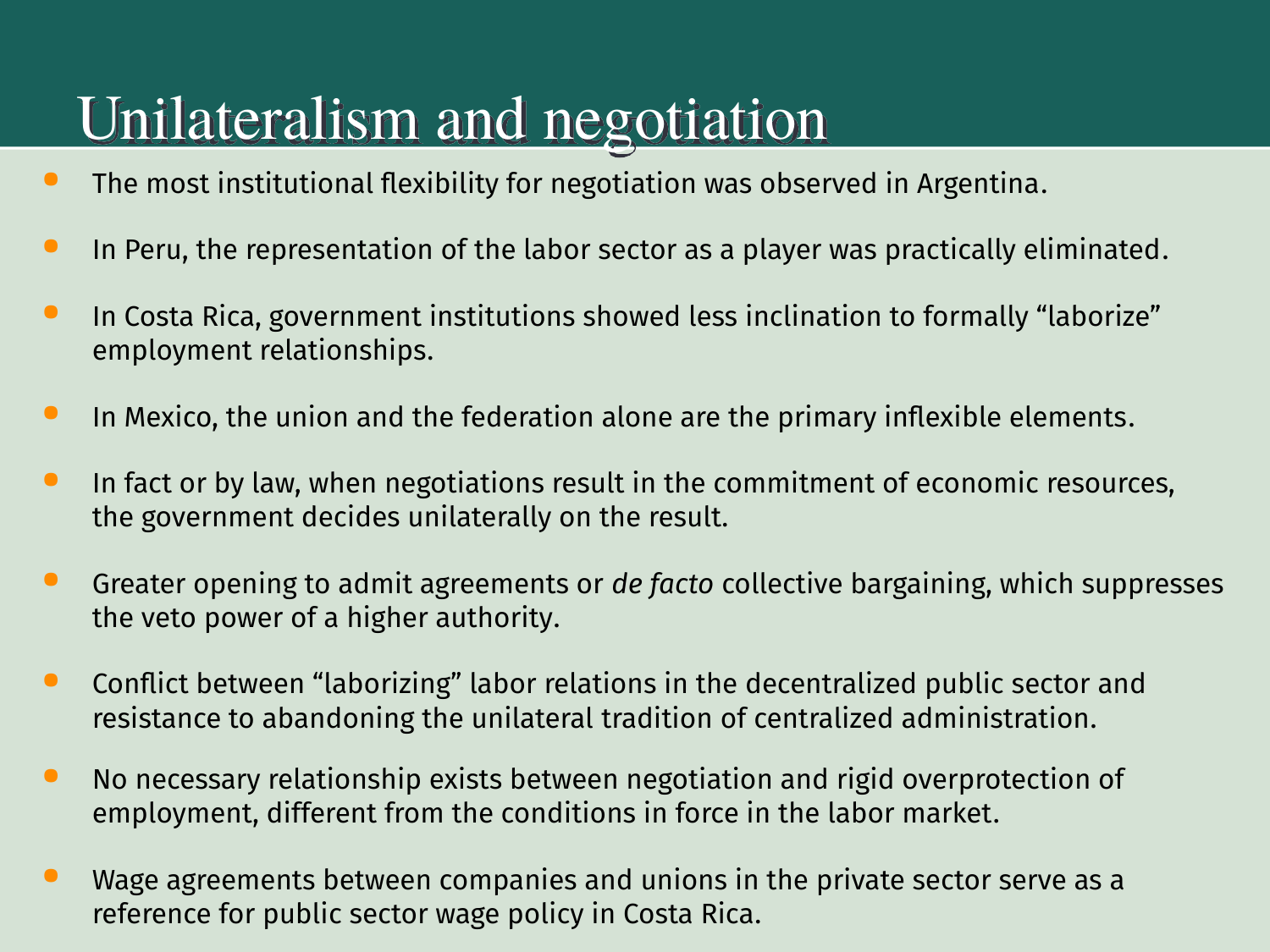

# Unilateralism and negotiation
The most institutional flexibility for negotiation was observed in Argentina.

In Peru, the representation of the labor sector as a player was practically eliminated.

In Costa Rica, government institutions showed less inclination to formally “laborize” employment relationships.

In Mexico, the union and the federation alone are the primary inflexible elements.

In fact or by law, when negotiations result in the commitment of economic resources, the government decides unilaterally on the result.

Greater opening to admit agreements or de facto collective bargaining, which suppresses the veto power of a higher authority.

Conflict between “laborizing” labor relations in the decentralized public sector and resistance to abandoning the unilateral tradition of centralized administration.

No necessary relationship exists between negotiation and rigid overprotection of employment, different from the conditions in force in the labor market.

Wage agreements between companies and unions in the private sector serve as a reference for public sector wage policy in Costa Rica.